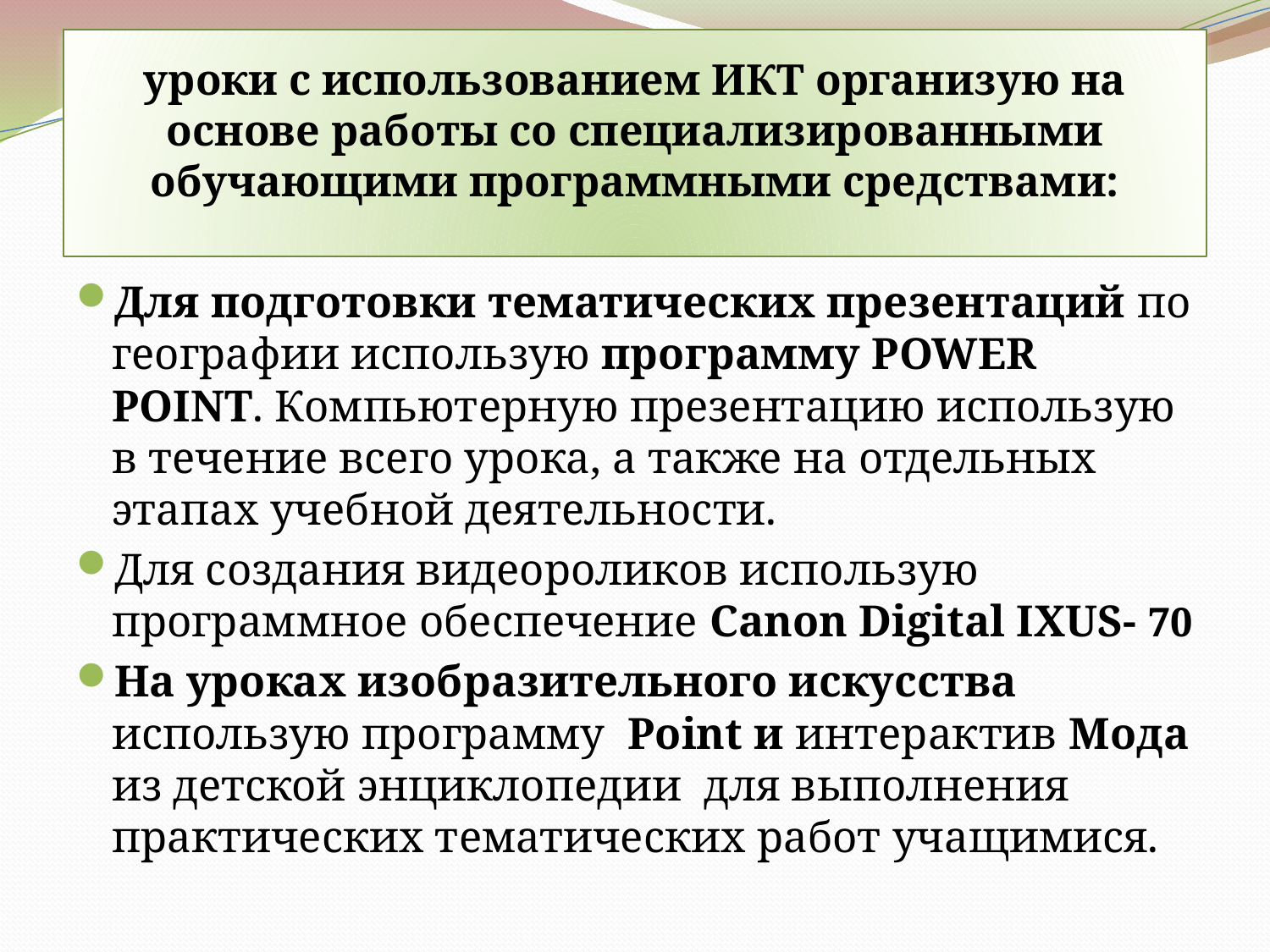

# уроки с использованием ИКТ организую на основе работы со специализированными обучающими программными средствами:
Для подготовки тематических презентаций по географии использую программу POWER POINT. Компьютерную презентацию использую в течение всего урока, а также на отдельных этапах учебной деятельности.
Для создания видеороликов использую программное обеспечение Canon Digital IXUS- 70
На уроках изобразительного искусства использую программу  Point и интерактив Мода из детской энциклопедии  для выполнения практических тематических работ учащимися.